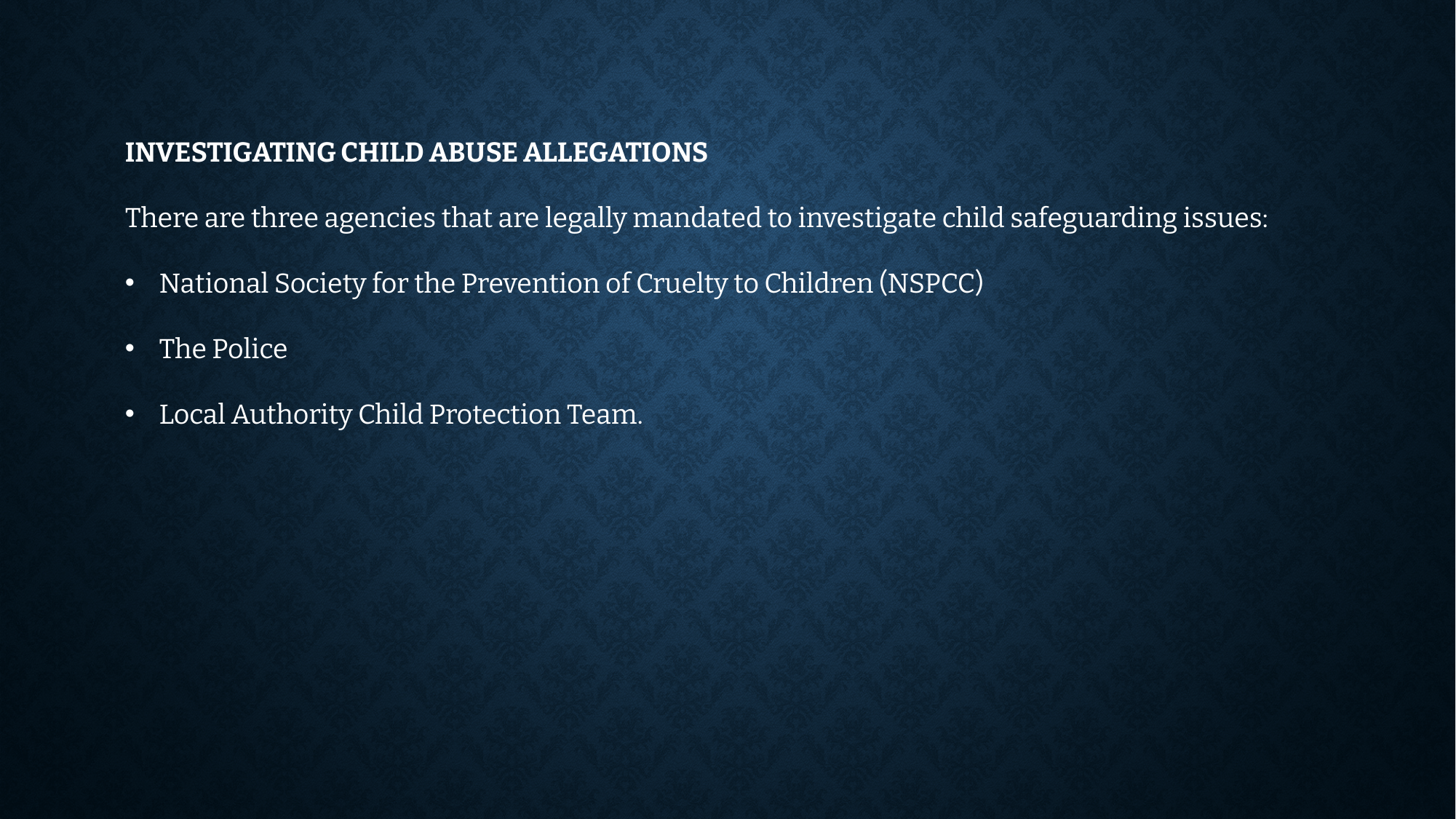

INVESTIGATING CHILD ABUSE ALLEGATIONS

There are three agencies that are legally mandated to investigate child safeguarding issues:

National Society for the Prevention of Cruelty to Children (NSPCC)

The Police

Local Authority Child Protection Team.